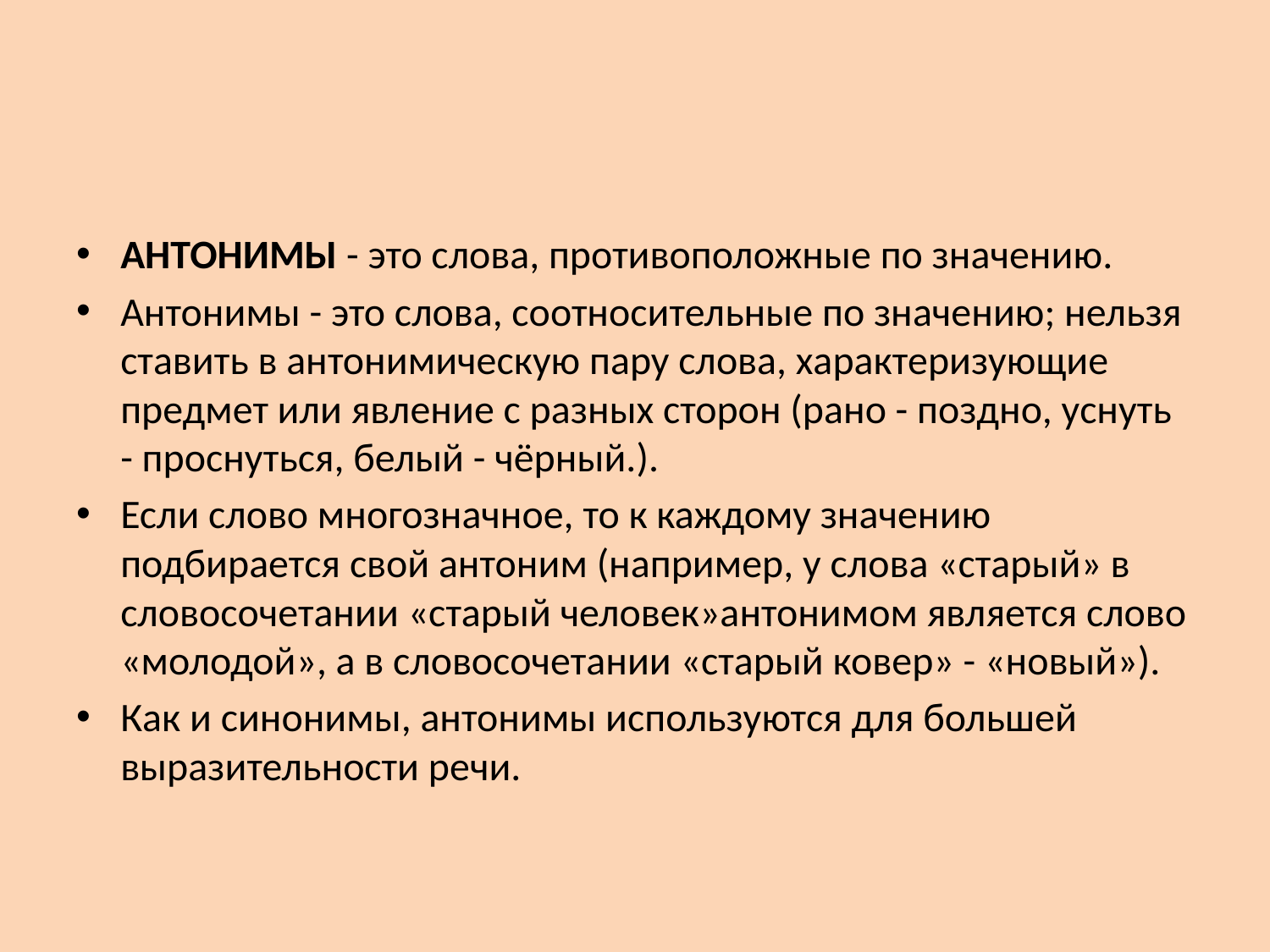

#
АНТОНИМЫ - это слова, противоположные по значению.
Антонимы - это слова, соотносительные по значению; нельзя ставить в антонимическую пару слова, характеризующие предмет или явление с разных сторон (рано - поздно, уснуть - проснуться, белый - чёрный.).
Если слово многозначное, то к каждому значению подбирается свой антоним (например, у слова «старый» в словосочетании «старый человек»антонимом является слово «молодой», а в словосочетании «старый ковер» - «новый»).
Как и синонимы, антонимы используются для большей выразительности речи.